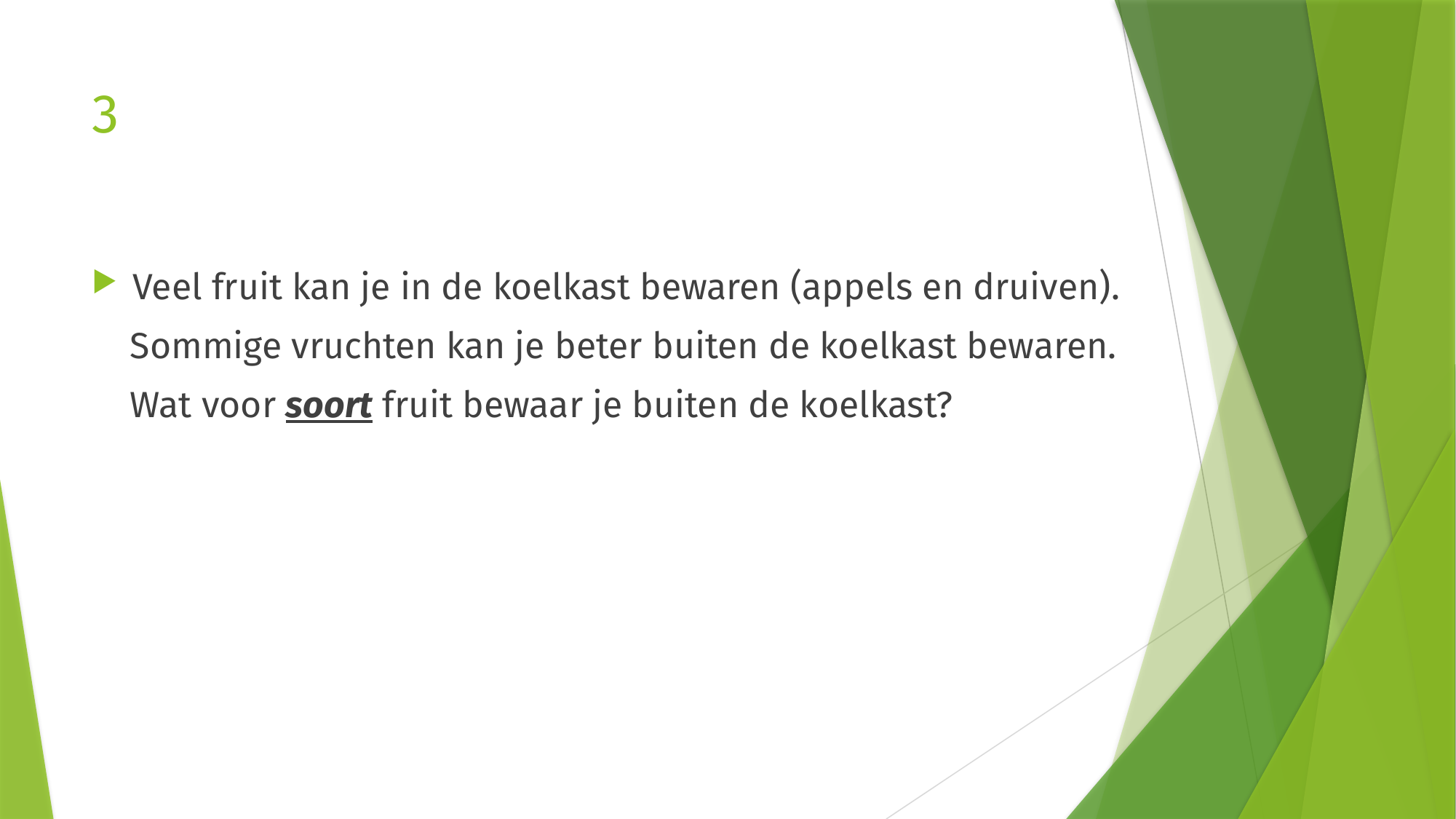

# 3
Veel fruit kan je in de koelkast bewaren (appels en druiven).
    Sommige vruchten kan je beter buiten de koelkast bewaren.
    Wat voor soort fruit bewaar je buiten de koelkast?